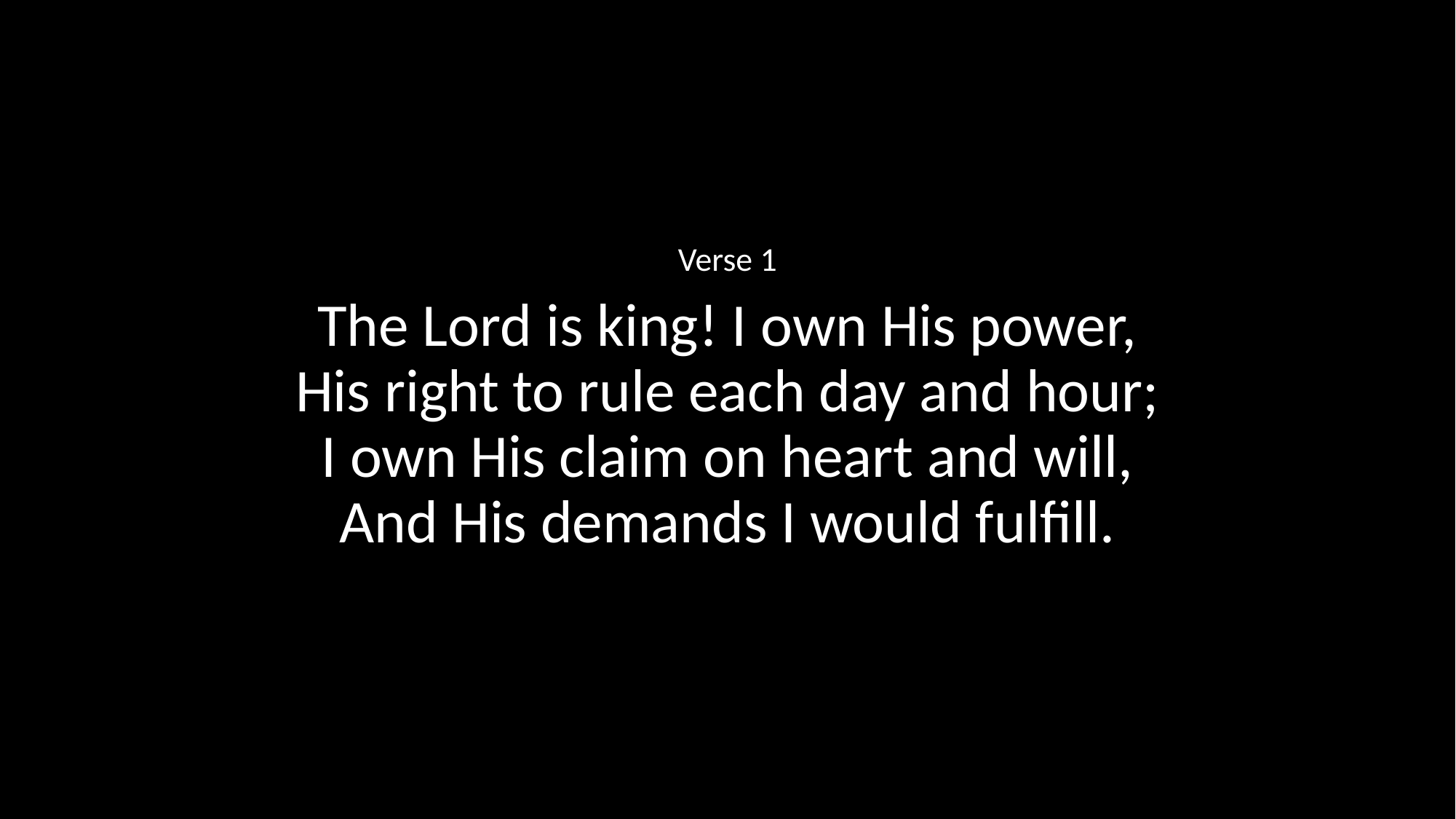

Verse 1
The Lord is king! I own His power,
His right to rule each day and hour;
I own His claim on heart and will,
And His demands I would fulfill.